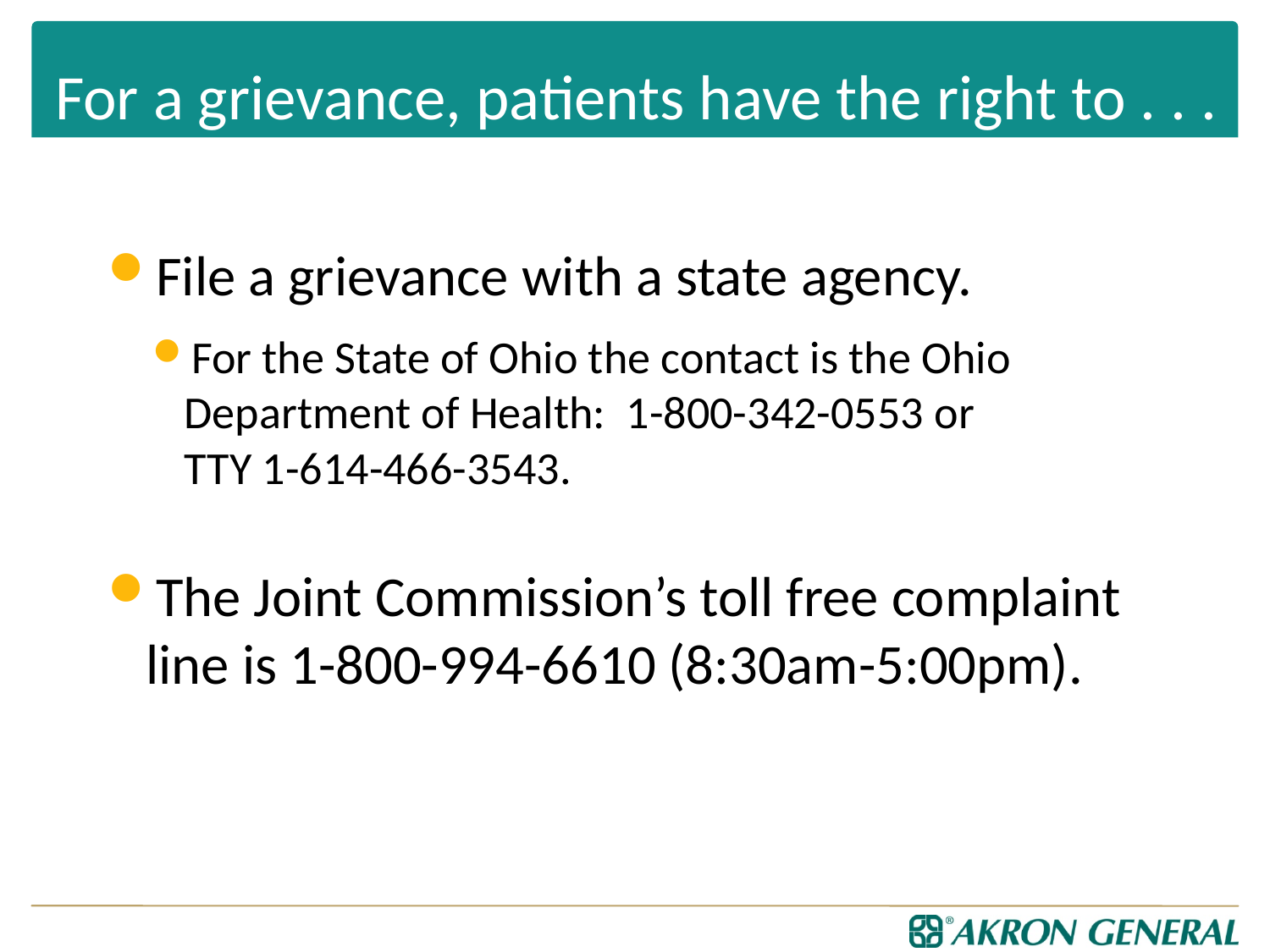

# For a grievance, patients have the right to . . .  to…
File a grievance with a state agency.
For the State of Ohio the contact is the Ohio Department of Health:  1-800-342-0553 or            TTY 1-614-466-3543.

The Joint Commission’s toll free complaint line is 1-800-994-6610 (8:30am-5:00pm).